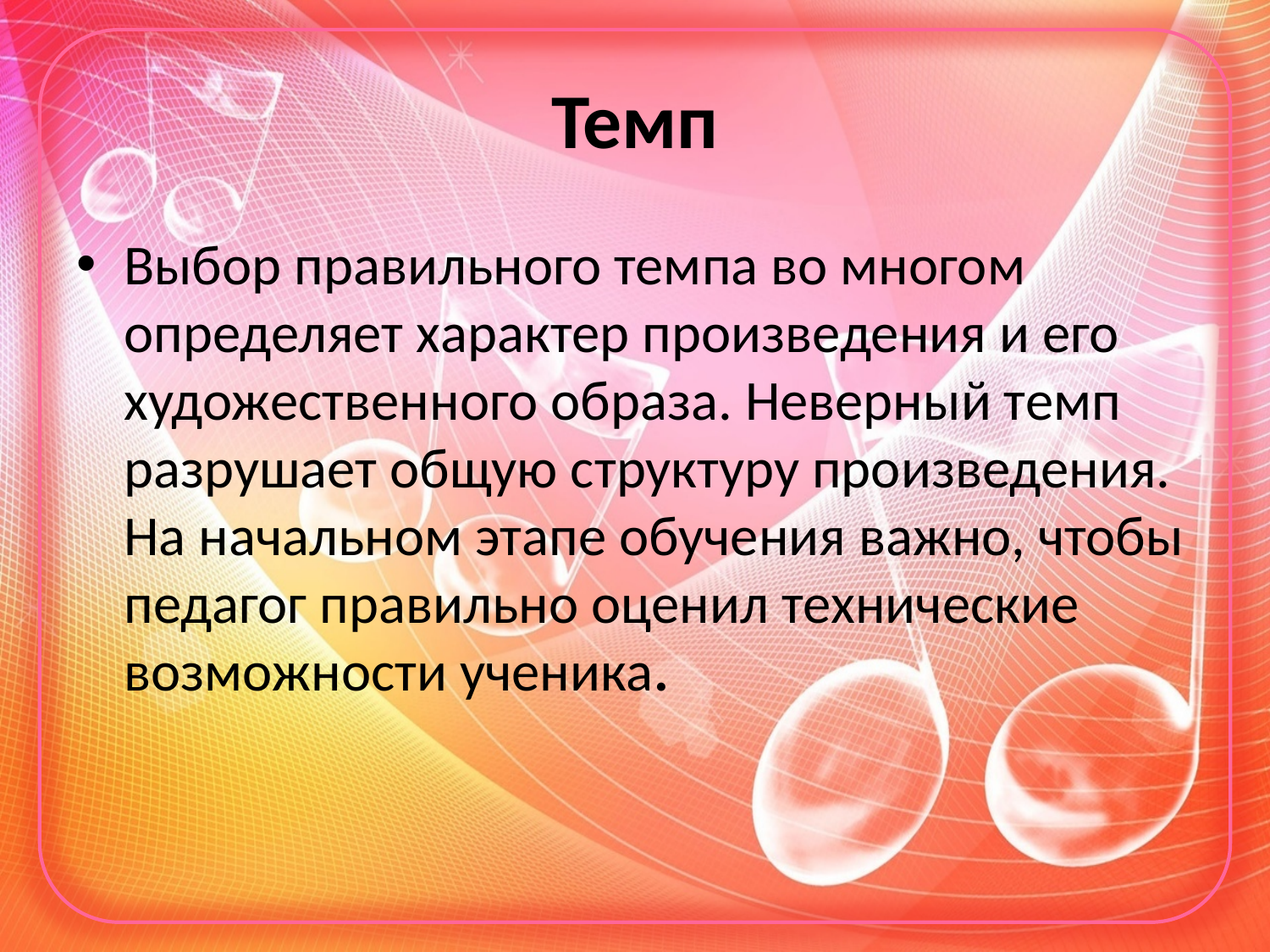

# Темп
Выбор правильного темпа во многом определяет характер произведения и его художественного образа. Неверный темп разрушает общую структуру произведения. На начальном этапе обучения важно, чтобы педагог правильно оценил технические возможности ученика.